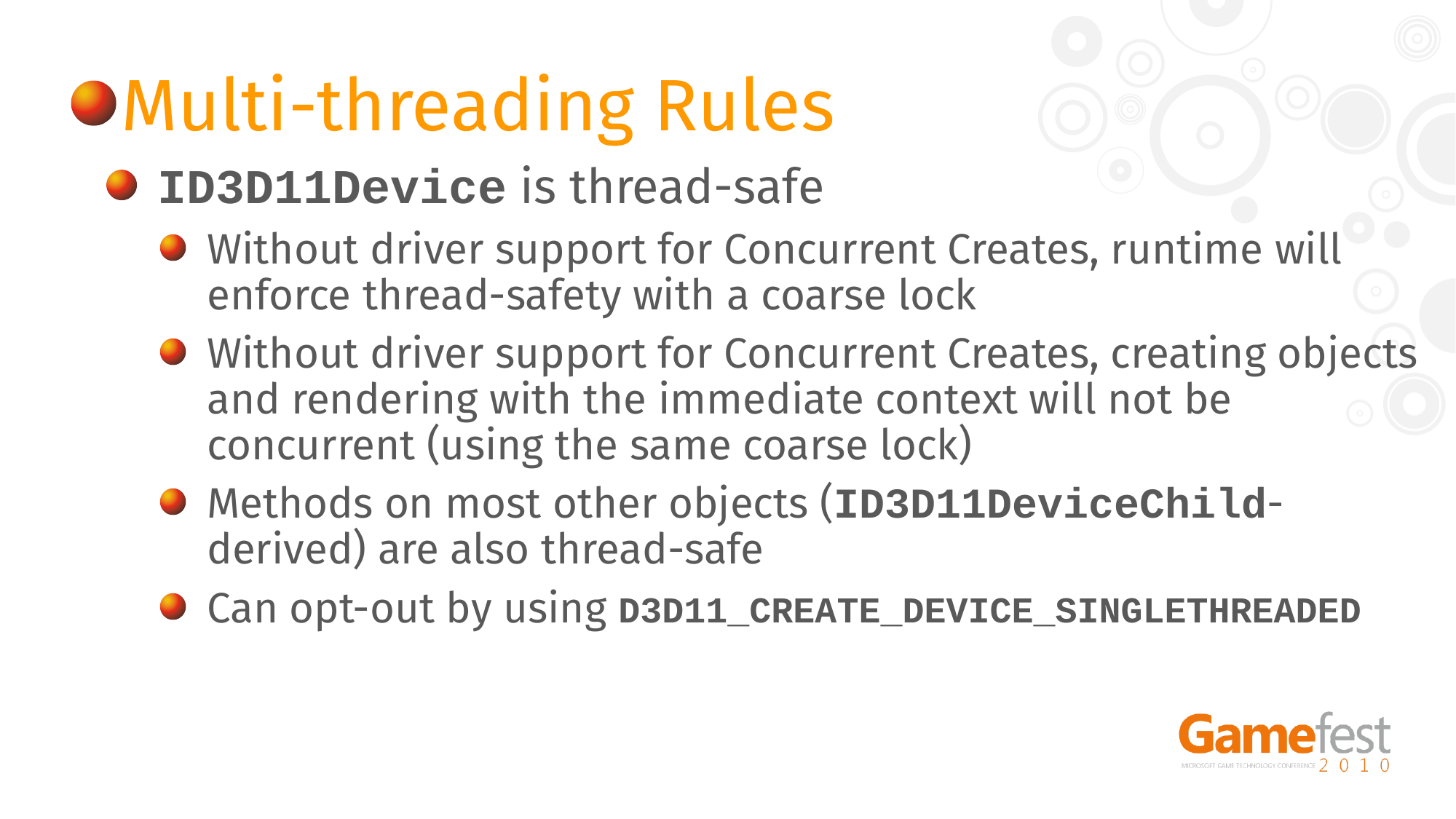

ID3D11Device is thread-safe
Without driver support for Concurrent Creates, runtime will enforce thread-safety with a coarse lock
Without driver support for Concurrent Creates, creating objects and rendering with the immediate context will not be concurrent (using the same coarse lock)
Methods on most other objects (ID3D11DeviceChild-derived) are also thread-safe
Can opt-out by using D3D11_CREATE_DEVICE_SINGLETHREADED
Multi-threading Rules